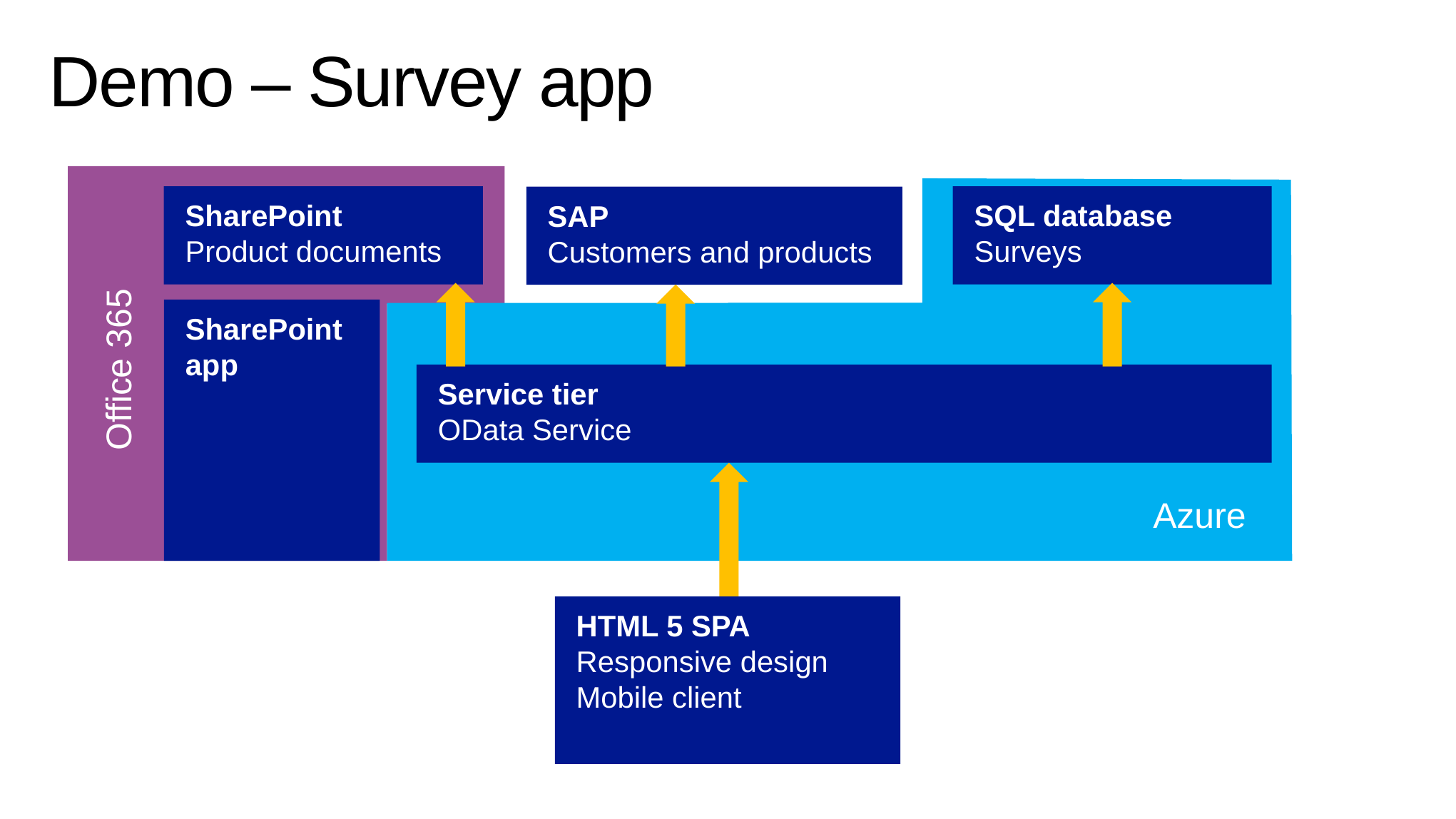

# Demo – Survey app

SharePoint
Product documents
SQL database
Surveys
SAP
Customers and products

SharePoint
app
Office 365
Service tier
OData Service

Azure
HTML 5 SPA
Responsive design
Mobile client